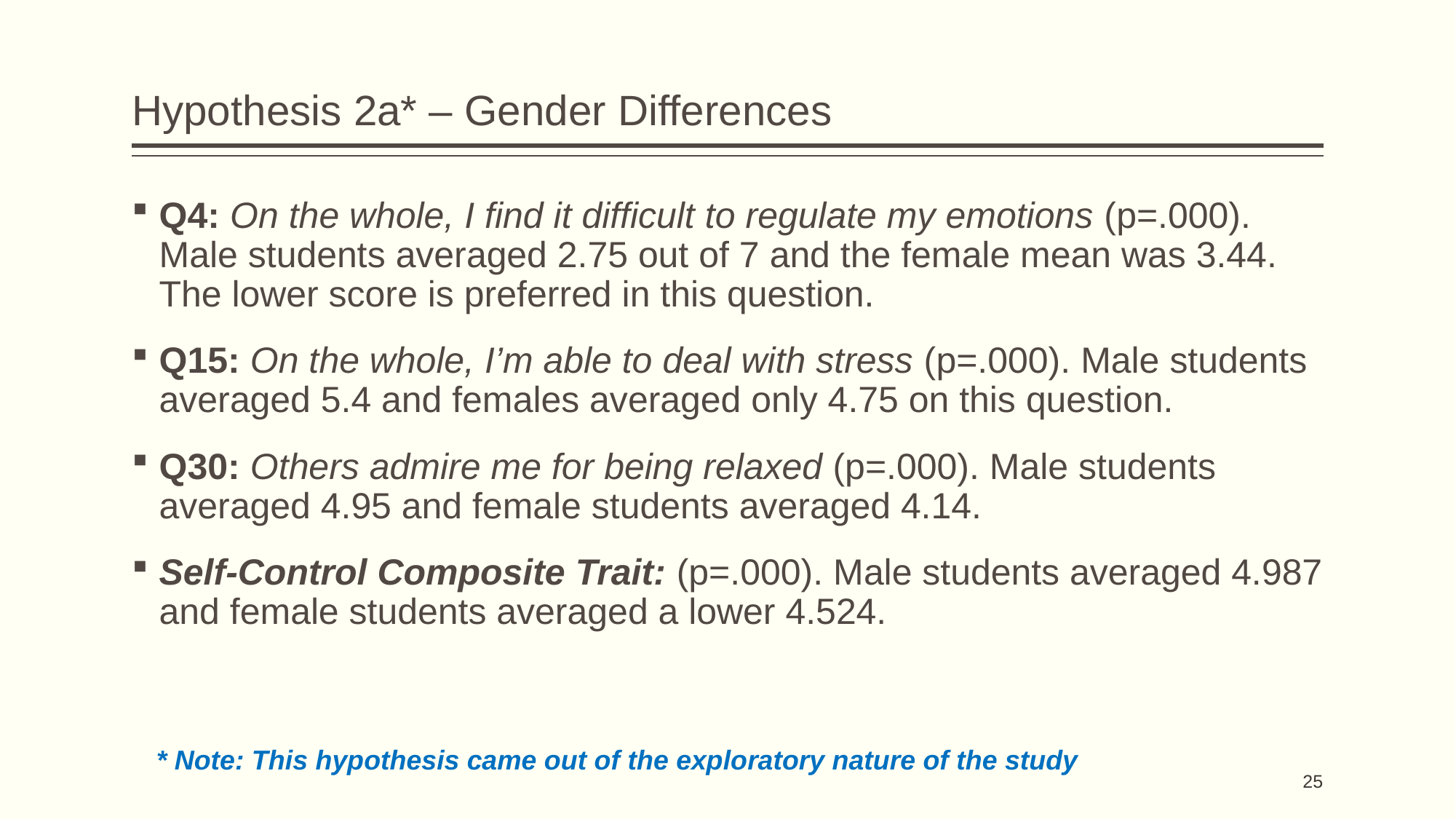

# Hypothesis 2a* – Gender Differences
Q4: On the whole, I find it difficult to regulate my emotions (p=.000). Male students averaged 2.75 out of 7 and the female mean was 3.44. The lower score is preferred in this question.
Q15: On the whole, I’m able to deal with stress (p=.000). Male students averaged 5.4 and females averaged only 4.75 on this question.
Q30: Others admire me for being relaxed (p=.000). Male students averaged 4.95 and female students averaged 4.14.
Self-Control Composite Trait: (p=.000). Male students averaged 4.987 and female students averaged a lower 4.524.

* Note: This hypothesis came out of the exploratory nature of the study
25